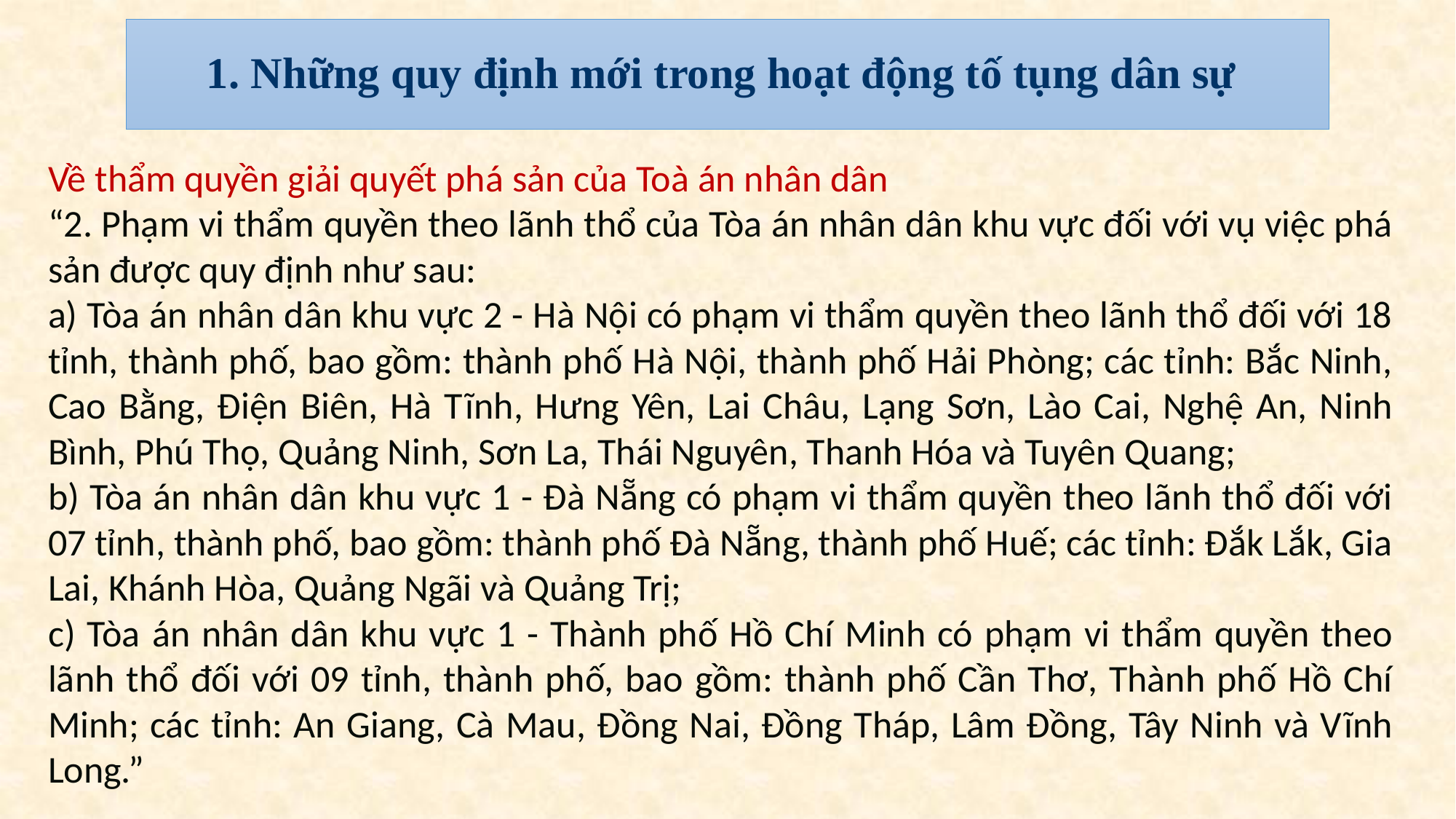

# 1. Những quy định mới trong hoạt động tố tụng dân sự
Về thẩm quyền giải quyết phá sản của Toà án nhân dân
“2. Phạm vi thẩm quyền theo lãnh thổ của Tòa án nhân dân khu vực đối với vụ việc phá sản được quy định như sau:
a) Tòa án nhân dân khu vực 2 - Hà Nội có phạm vi thẩm quyền theo lãnh thổ đối với 18 tỉnh, thành phố, bao gồm: thành phố Hà Nội, thành phố Hải Phòng; các tỉnh: Bắc Ninh, Cao Bằng, Điện Biên, Hà Tĩnh, Hưng Yên, Lai Châu, Lạng Sơn, Lào Cai, Nghệ An, Ninh Bình, Phú Thọ, Quảng Ninh, Sơn La, Thái Nguyên, Thanh Hóa và Tuyên Quang;
b) Tòa án nhân dân khu vực 1 - Đà Nẵng có phạm vi thẩm quyền theo lãnh thổ đối với 07 tỉnh, thành phố, bao gồm: thành phố Đà Nẵng, thành phố Huế; các tỉnh: Đắk Lắk, Gia Lai, Khánh Hòa, Quảng Ngãi và Quảng Trị;
c) Tòa án nhân dân khu vực 1 - Thành phố Hồ Chí Minh có phạm vi thẩm quyền theo lãnh thổ đối với 09 tỉnh, thành phố, bao gồm: thành phố Cần Thơ, Thành phố Hồ Chí Minh; các tỉnh: An Giang, Cà Mau, Đồng Nai, Đồng Tháp, Lâm Đồng, Tây Ninh và Vĩnh Long.”